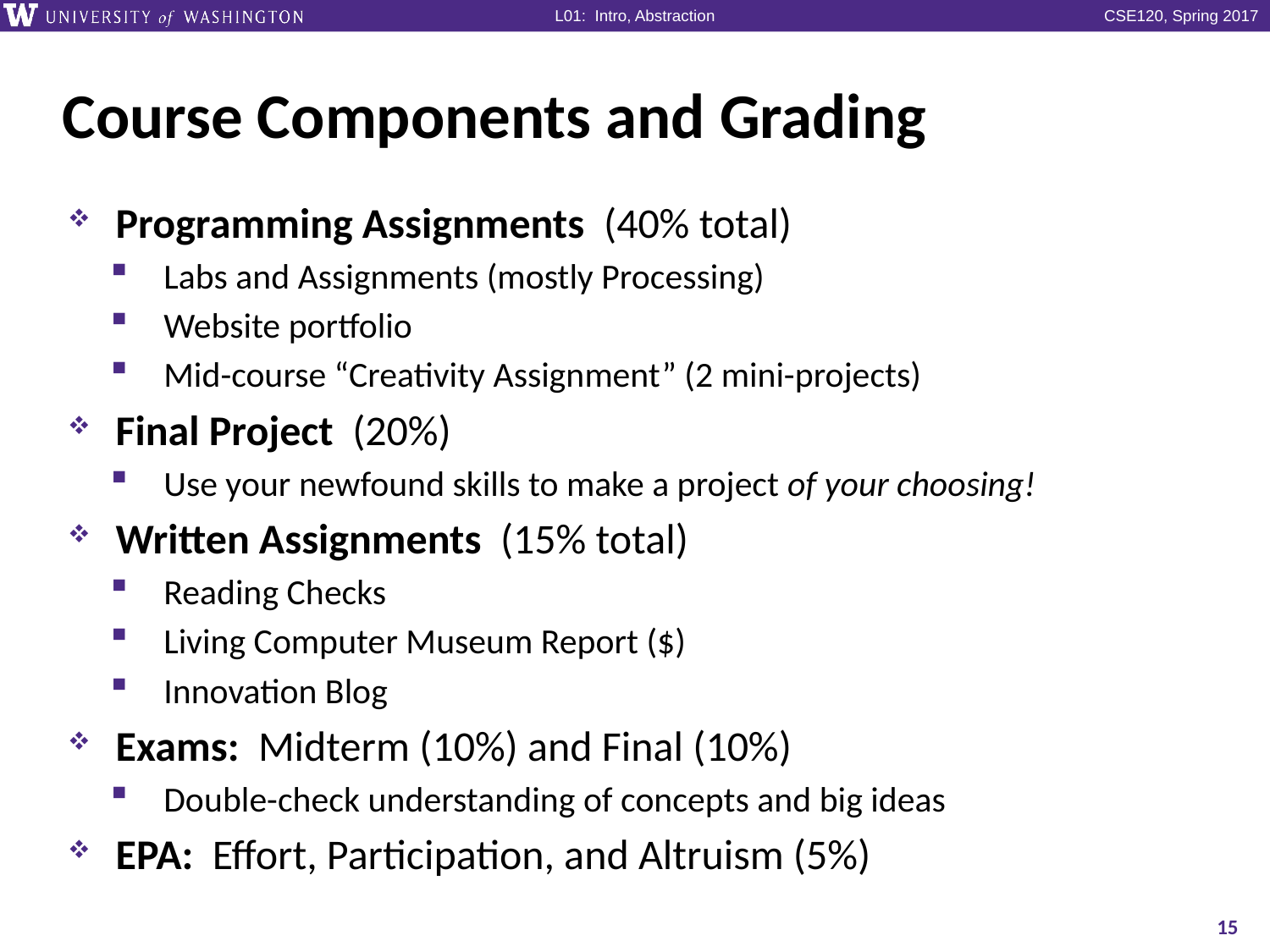

# Course Components and Grading
Programming Assignments  (40% total)
Labs and Assignments (mostly Processing)
Website portfolio
Mid-course “Creativity Assignment” (2 mini-projects)
Final Project  (20%)
Use your newfound skills to make a project of your choosing!
Written Assignments  (15% total)
Reading Checks
Living Computer Museum Report ($)
Innovation Blog
Exams:  Midterm (10%) and Final (10%)
Double-check understanding of concepts and big ideas
EPA:  Effort, Participation, and Altruism (5%)

15